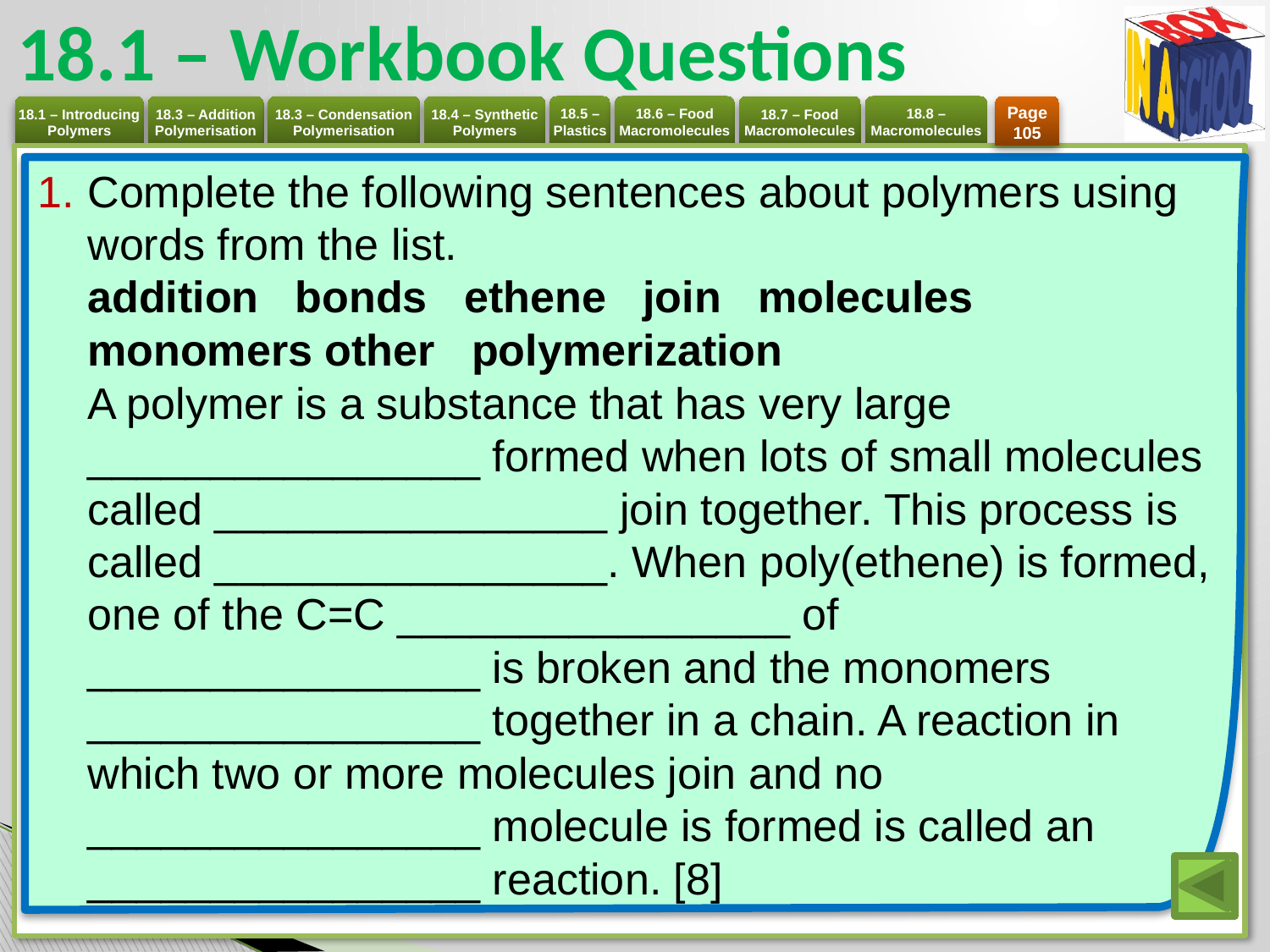

# 18.1 – Workbook Questions
Page 105
Complete the following sentences about polymers using words from the list.
addition   bonds   ethene   join   molecules   monomers other   polymerization
A polymer is a substance that has very large ________________ formed when lots of small molecules
called ________________ join together. This process is called ________________. When poly(ethene) is formed, one of the C=C ________________ of ________________ is broken and the monomers ________________ together in a chain. A reaction in which two or more molecules join and no ________________ molecule is formed is called an ________________ reaction. [8]